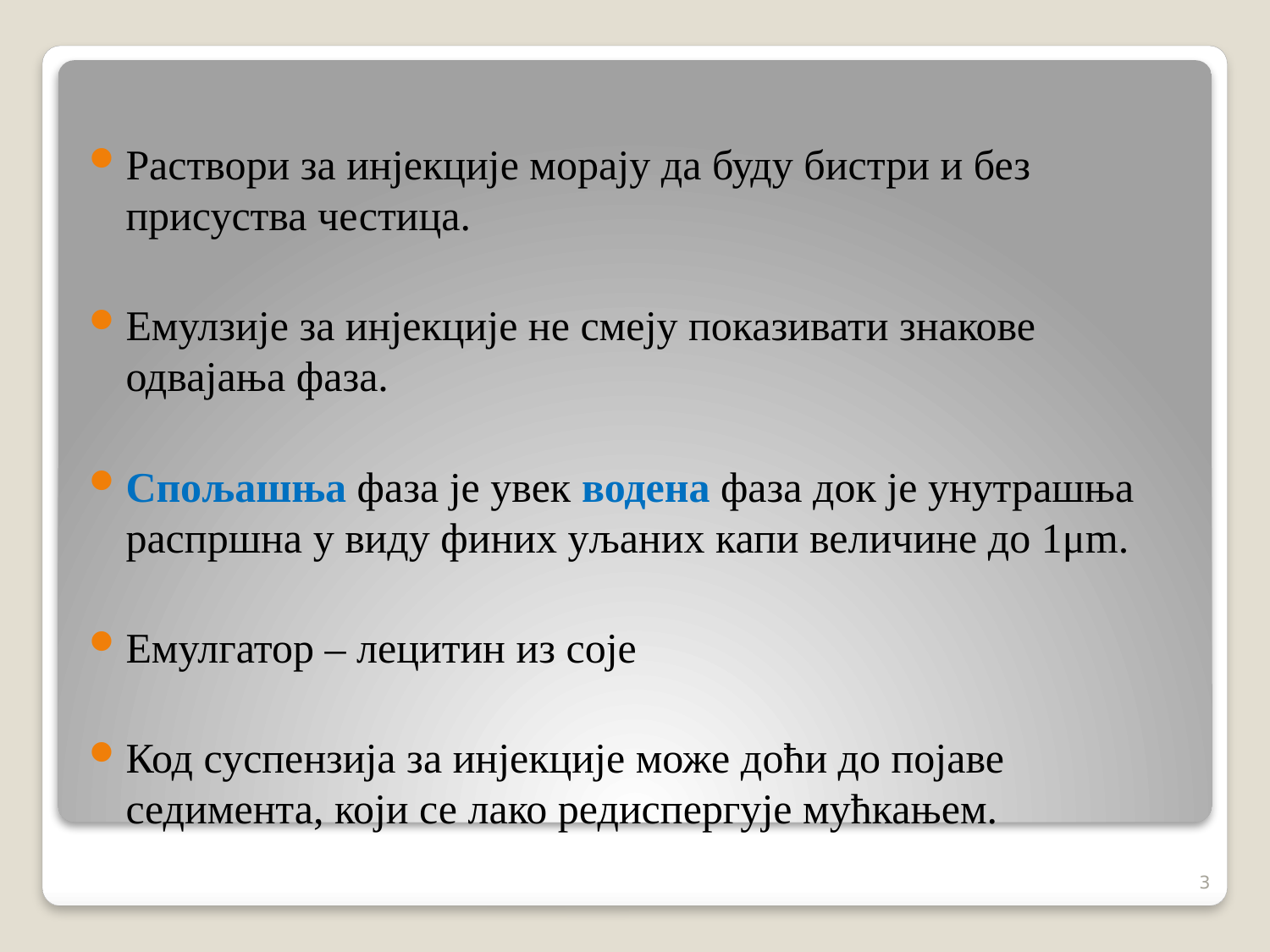

Раствори за инјекције морају да буду бистри и без присуства честица.

Емулзије за инјекције не смеју показивати знакове одвајања фаза.

Спољашња фаза је увек водена фаза док је унутрашња распршна у виду финих уљаних капи величине до 1μm.

Емулгатор – лецитин из соје

Код суспензија за инјекције може доћи до појаве седимента, који се лако редиспергује мућкањем.
3